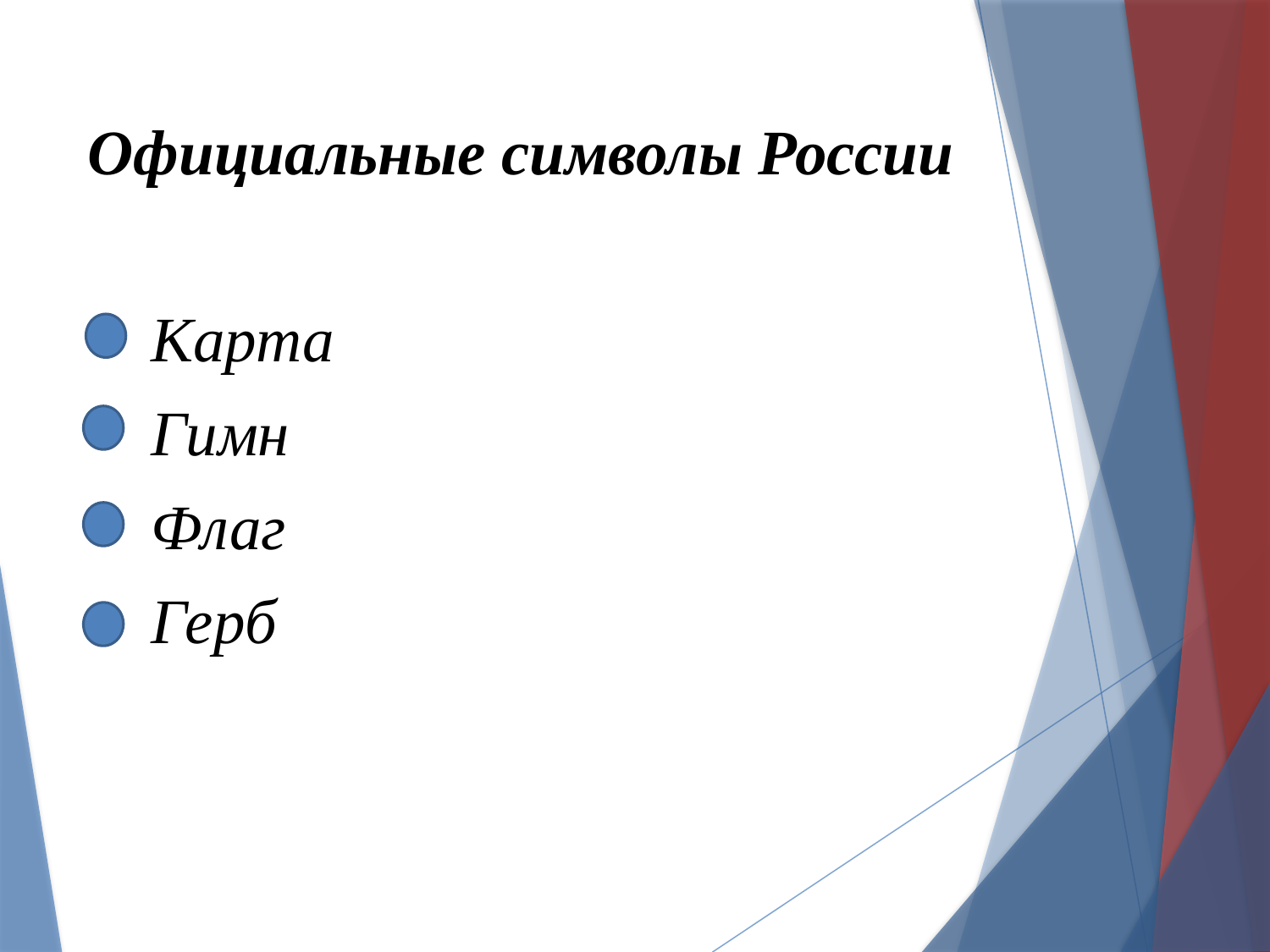

Официальные символы России

    Карта
    Гимн
    Флаг
    Герб